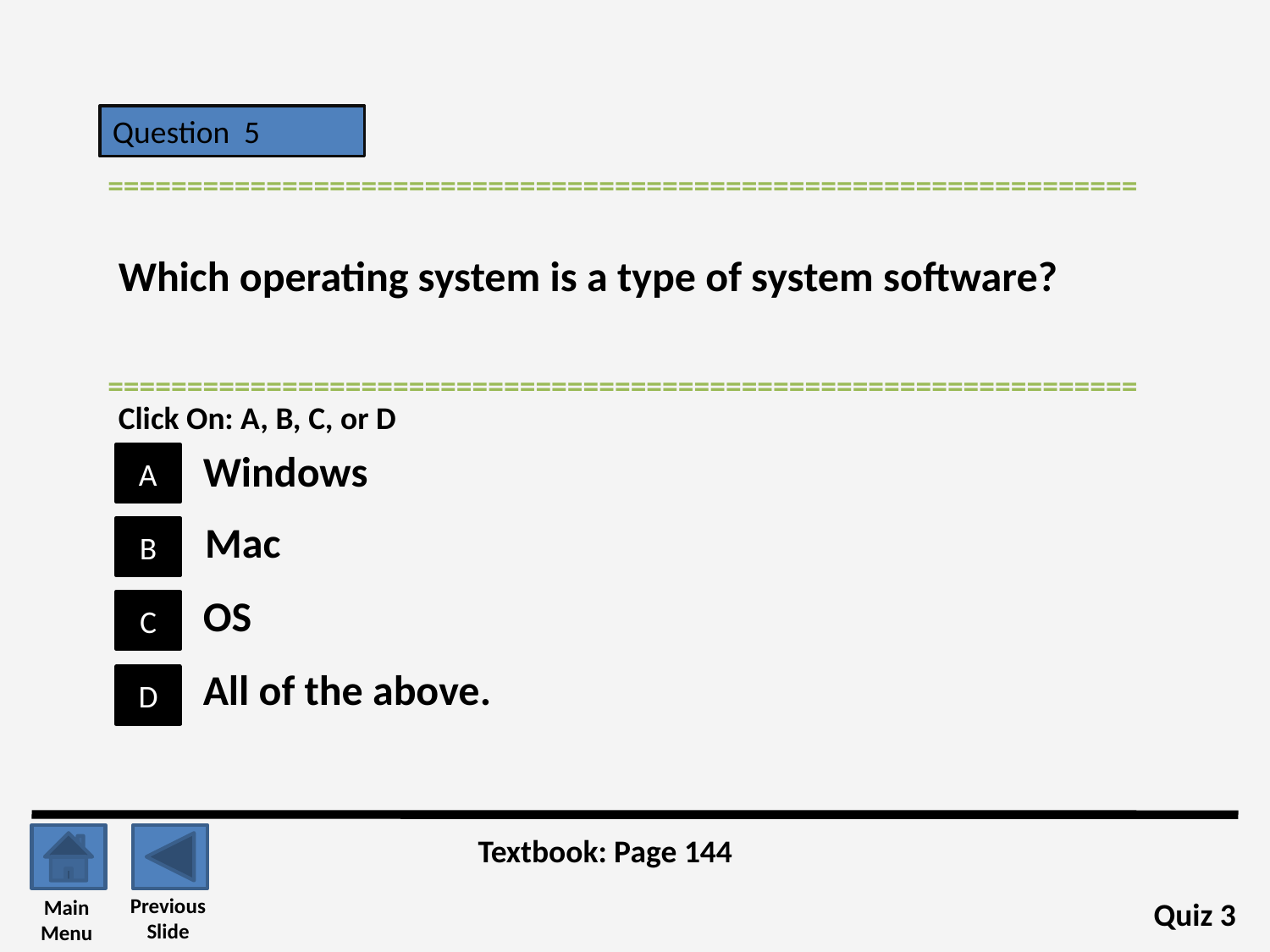

Question  5
=================================================================
Which operating system is a type of system software?
=================================================================
Click On: A, B, C, or D

Windows
A
Mac
B
OS
C
All of the above.
D

Textbook: Page 144
Previous
Slide
Main
Menu
Quiz 3